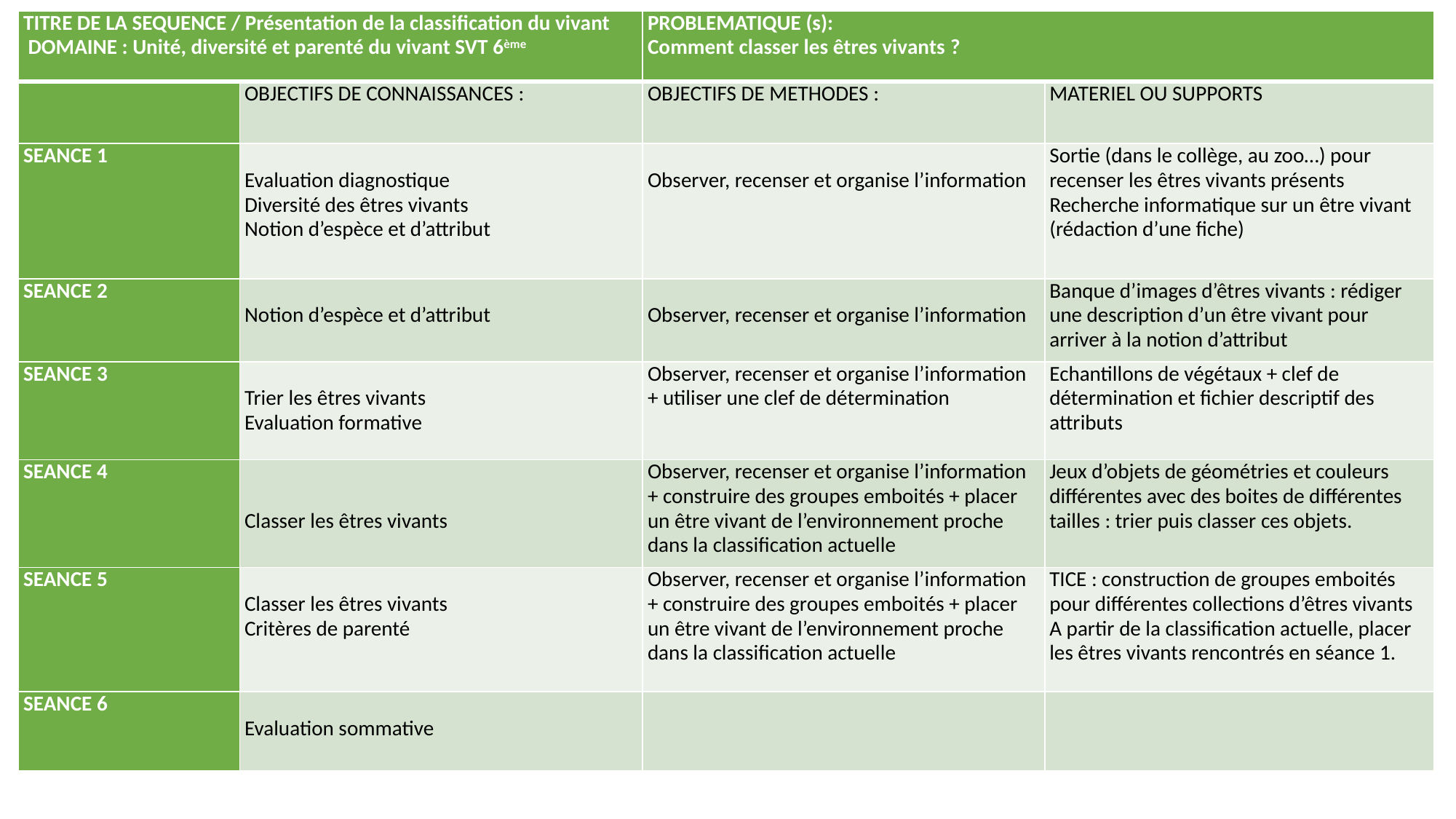

| TITRE DE LA SEQUENCE / Présentation de la classification du vivant  DOMAINE : Unité, diversité et parenté du vivant SVT 6ème |  | PROBLEMATIQUE (s): Comment classer les êtres vivants ? |  |
| --- | --- | --- | --- |
|  | OBJECTIFS DE CONNAISSANCES : | OBJECTIFS DE METHODES : | MATERIEL OU SUPPORTS |
| SEANCE 1 | Evaluation diagnostique Diversité des êtres vivants Notion d’espèce et d’attribut | Observer, recenser et organise l’information | Sortie (dans le collège, au zoo…) pour recenser les êtres vivants présents Recherche informatique sur un être vivant (rédaction d’une fiche) |
| SEANCE 2 | Notion d’espèce et d’attribut | Observer, recenser et organise l’information | Banque d’images d’êtres vivants : rédiger une description d’un être vivant pour arriver à la notion d’attribut |
| SEANCE 3 | Trier les êtres vivants Evaluation formative | Observer, recenser et organise l’information + utiliser une clef de détermination | Echantillons de végétaux + clef de détermination et fichier descriptif des attributs |
| SEANCE 4 | Classer les êtres vivants | Observer, recenser et organise l’information + construire des groupes emboités + placer un être vivant de l’environnement proche dans la classification actuelle | Jeux d’objets de géométries et couleurs différentes avec des boites de différentes tailles : trier puis classer ces objets. |
| SEANCE 5 | Classer les êtres vivants Critères de parenté | Observer, recenser et organise l’information + construire des groupes emboités + placer un être vivant de l’environnement proche dans la classification actuelle | TICE : construction de groupes emboités pour différentes collections d’êtres vivants A partir de la classification actuelle, placer les êtres vivants rencontrés en séance 1. |
| SEANCE 6 | Evaluation sommative |  |  |